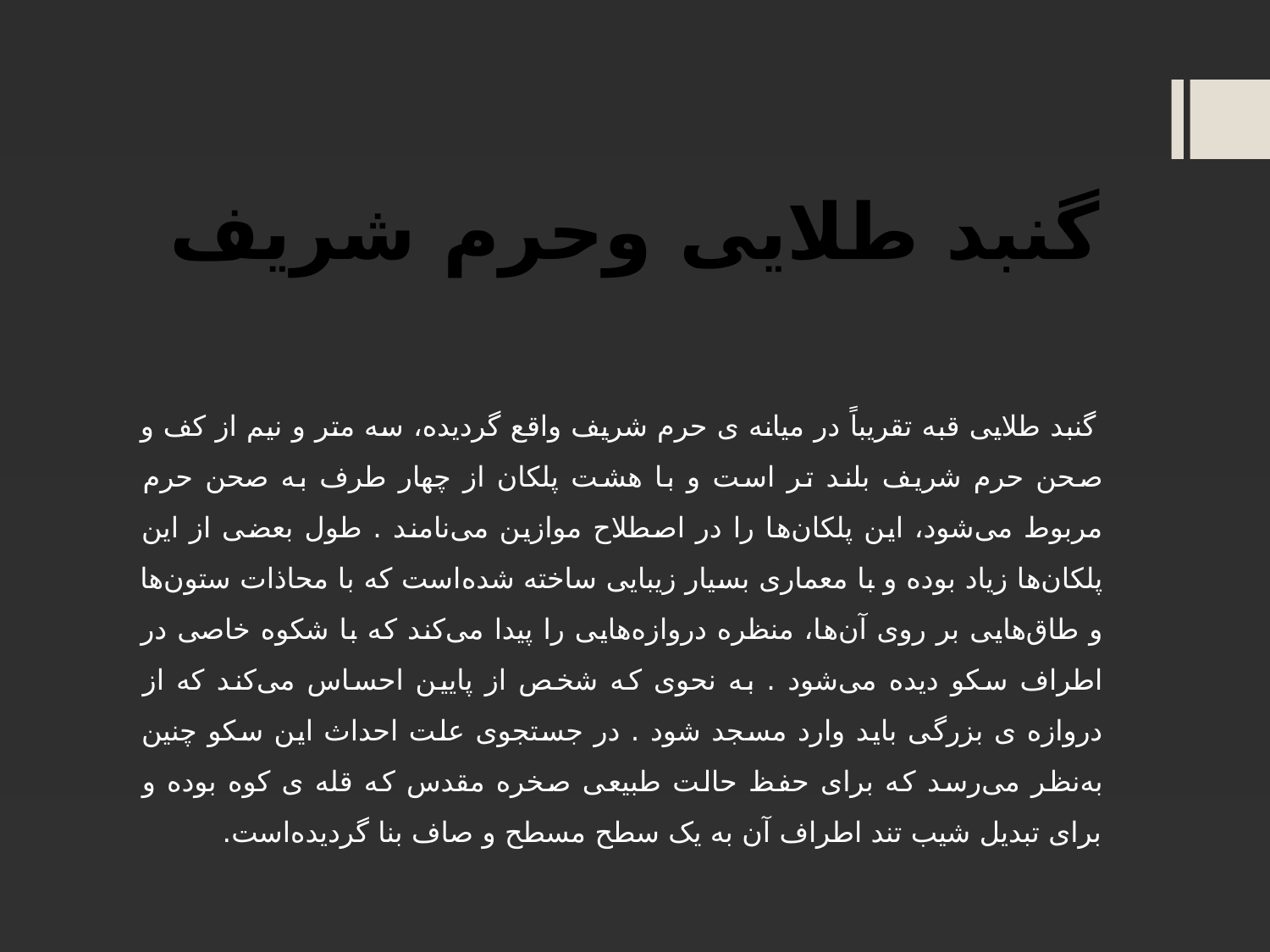

# گنبد طلایی وحرم شریف
   گنبد طلایی قبه تقریباً در میانه ی حرم شریف واقع گردیده، سه متر و نیم از کف و صحن حرم شریف بلند تر است و با هشت پلکان از چهار طرف به صحن حرم مربوط می‌شود، این پلکان‌ها را در اصطلاح موازین می‌نامند . طول بعضی از این پلکان‌ها زیاد بوده و با معماری بسیار زیبایی ساخته شده‌است که با محاذات ستون‌ها و طاق‌هایی بر روی آن‌ها، منظره دروازه‌هایی را پیدا می‌کند که با شکوه خاصی در اطراف سکو دیده می‌شود . به نحوی که شخص از پایین احساس می‌کند که از دروازه ی بزرگی باید وارد مسجد شود . در جستجوی علت احداث این سکو چنین به‌نظر می‌رسد که برای حفظ حالت طبیعی صخره مقدس که قله ی کوه بوده و برای تبدیل شیب تند اطراف آن به یک سطح مسطح و صاف بنا گردیده‌است.